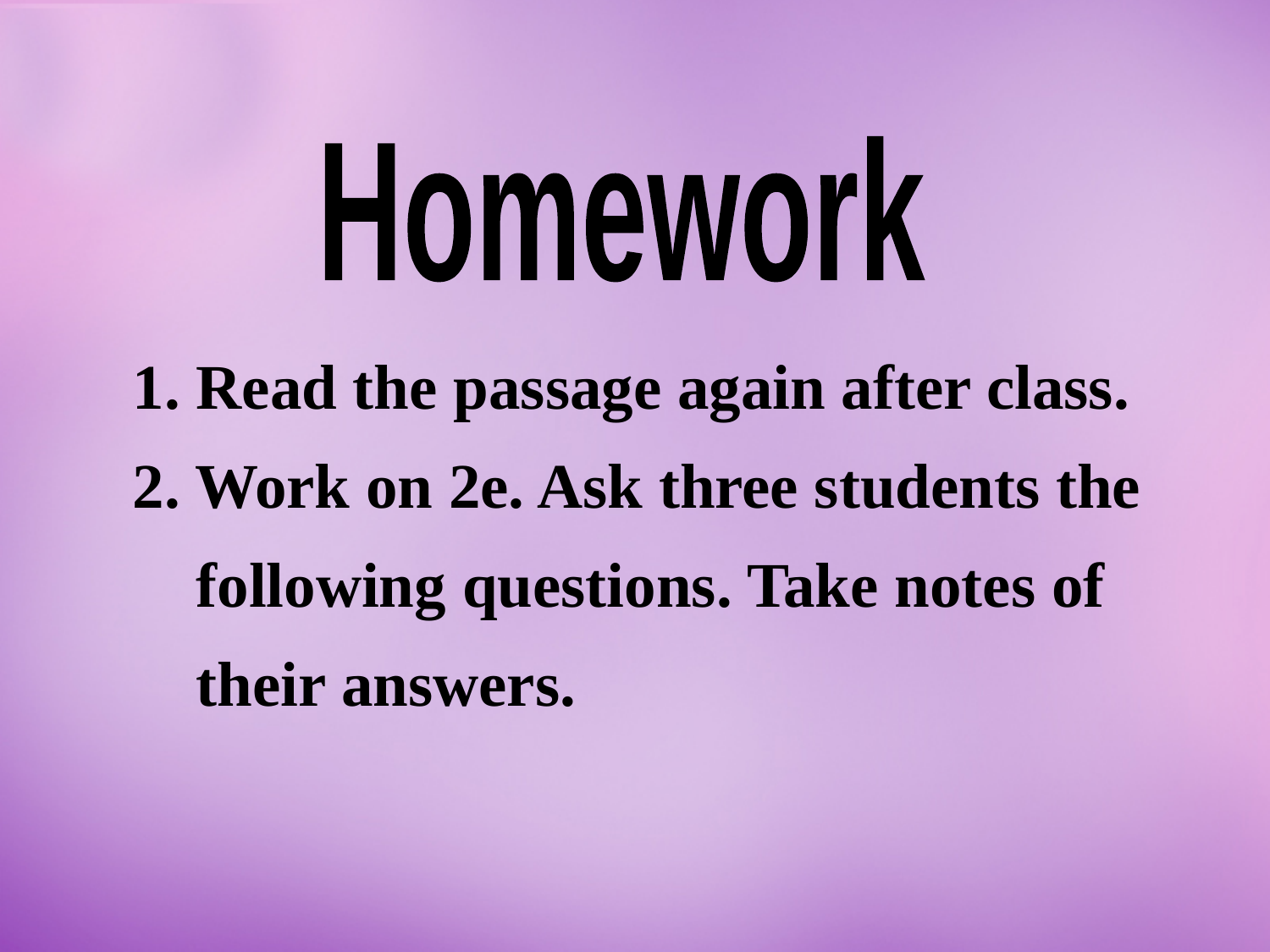

Homework
1. Read the passage again after class.
2. Work on 2e. Ask three students the
    following questions. Take notes of
    their answers.